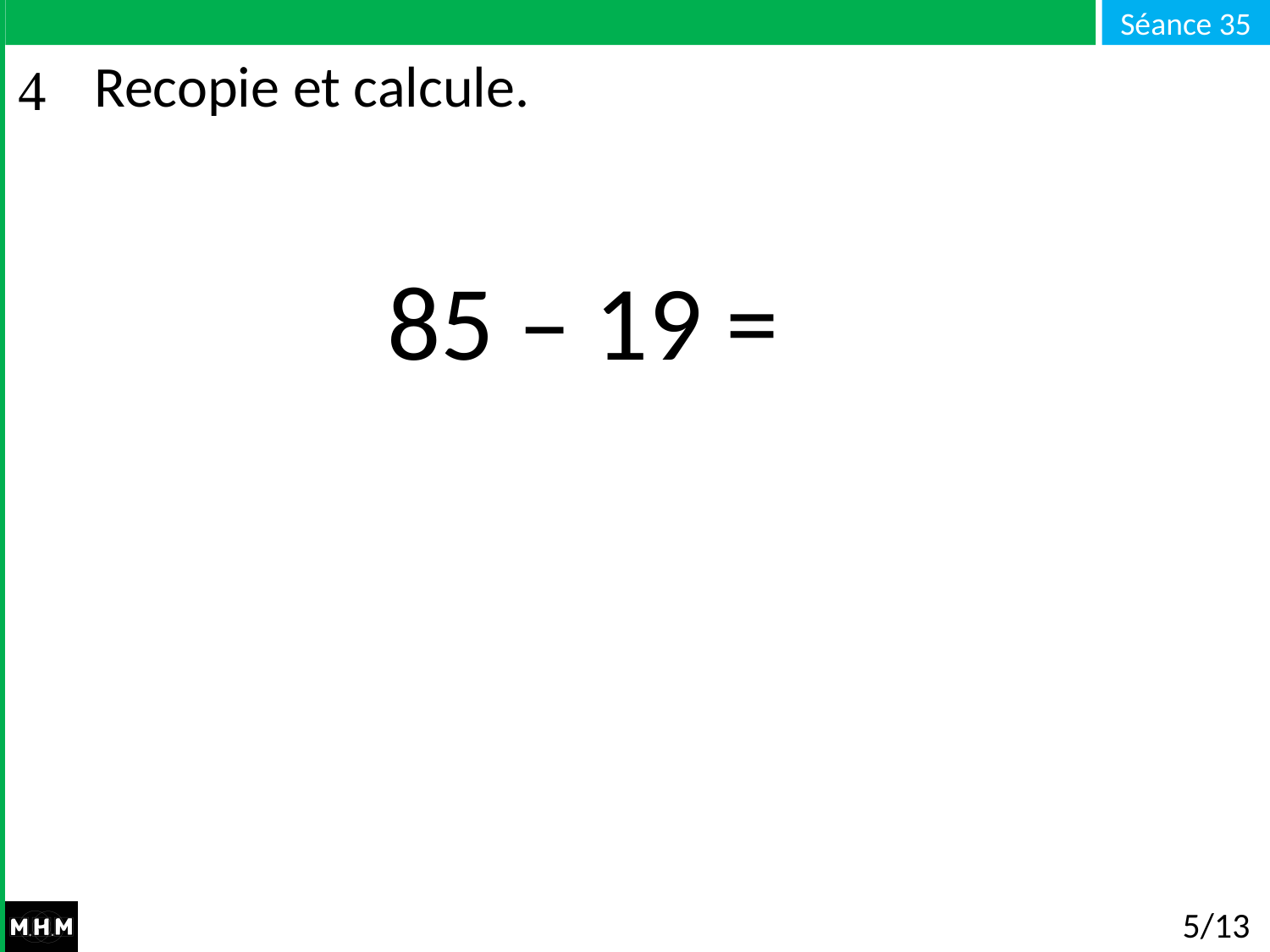

# Recopie et calcule.
85 – 19 =
5/13